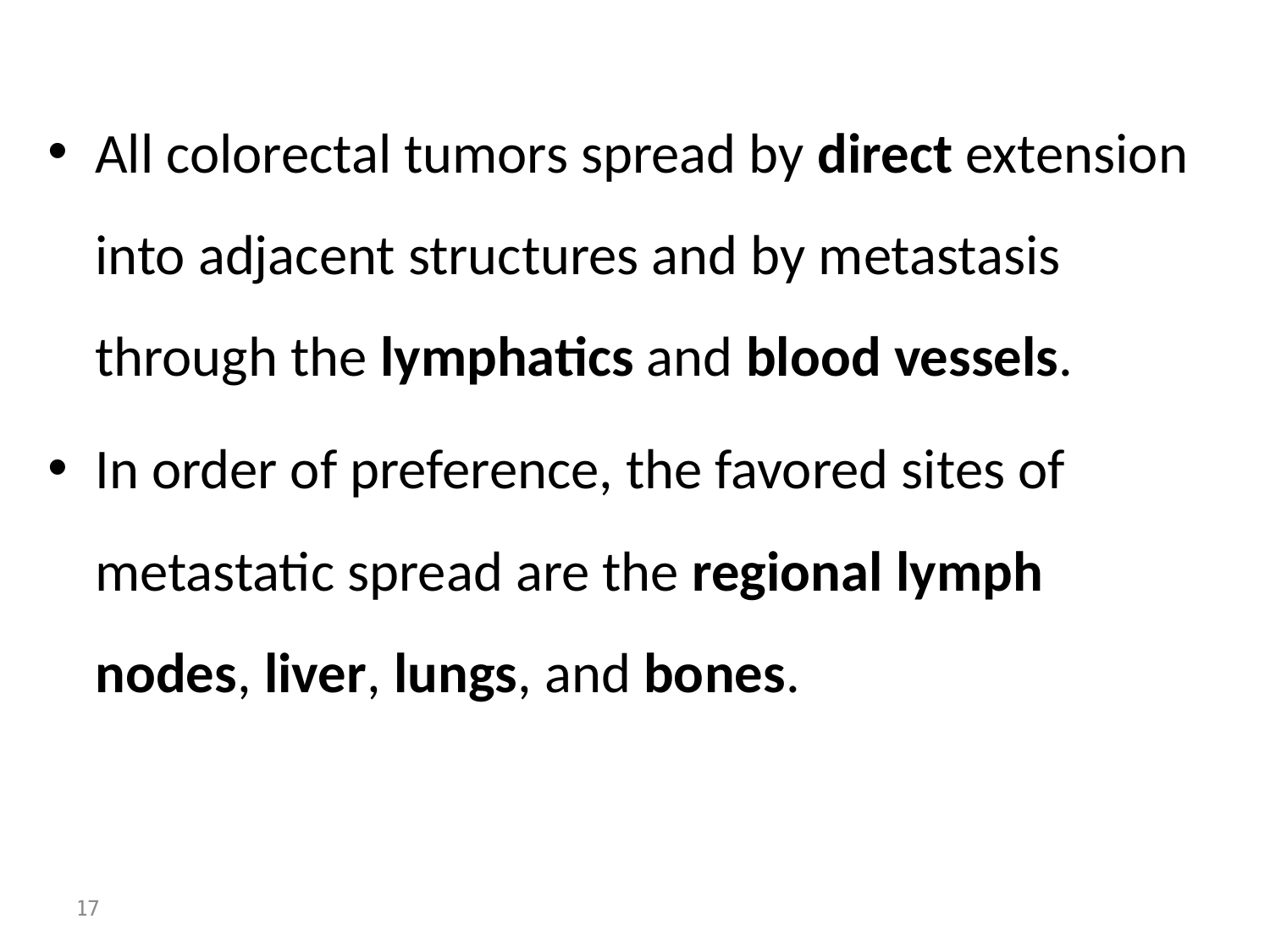

All colorectal tumors spread by direct extension into adjacent structures and by metastasis through the lymphatics and blood vessels.
In order of preference, the favored sites of metastatic spread are the regional lymph nodes, liver, lungs, and bones.

17